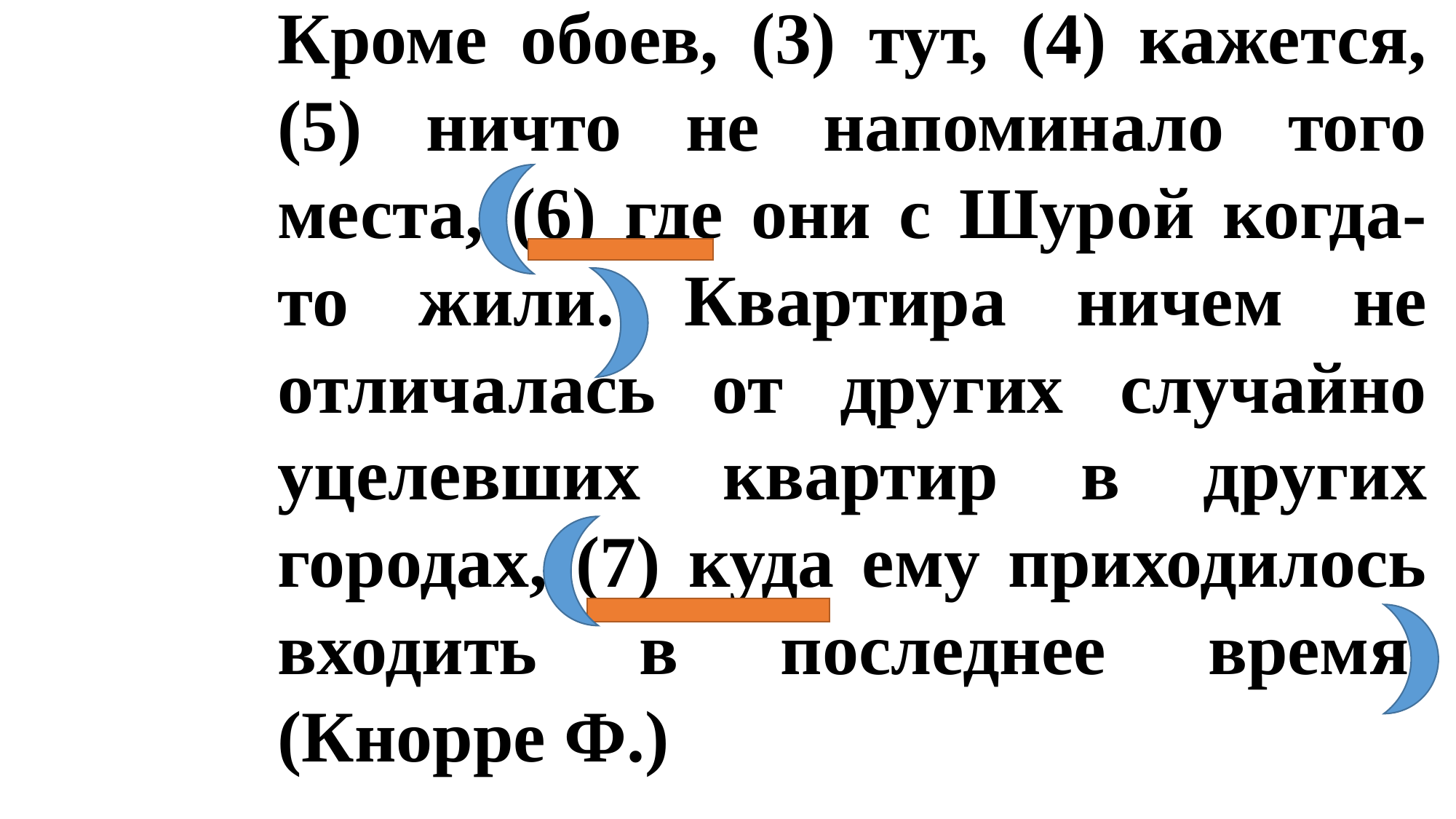

Кроме обоев, (3) тут, (4) кажется, (5) ничто не напоминало того места, (6) где они с Шурой когда-то жили. Квартира ничем не отличалась от других случайно уцелевших квартир в других городах, (7) куда ему приходилось входить в последнее время. (Кнорре Ф.)